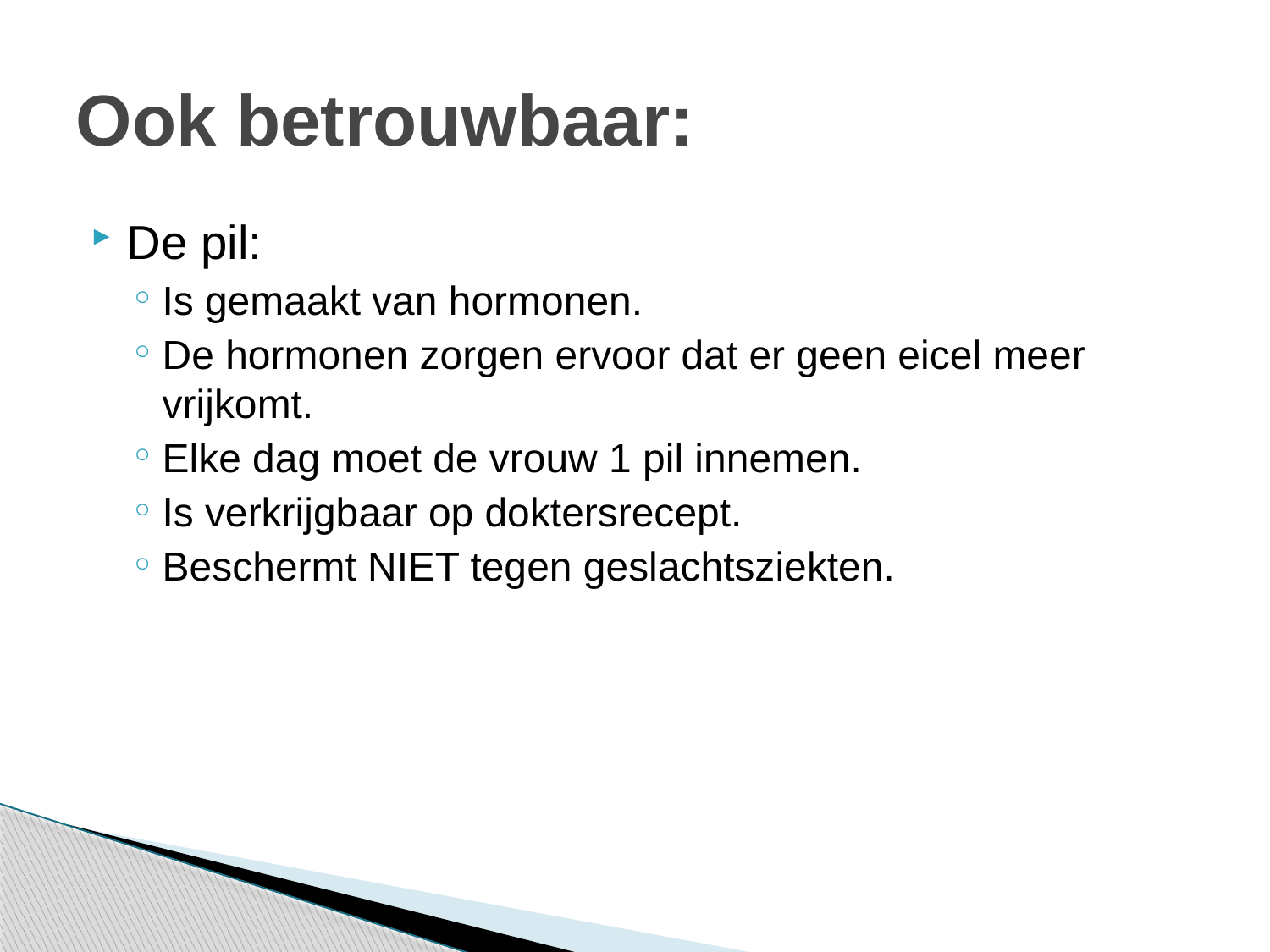

# Ook betrouwbaar:
De pil:
Is gemaakt van hormonen.
De hormonen zorgen ervoor dat er geen eicel meer vrijkomt.
Elke dag moet de vrouw 1 pil innemen.
Is verkrijgbaar op doktersrecept.
Beschermt NIET tegen geslachtsziekten.